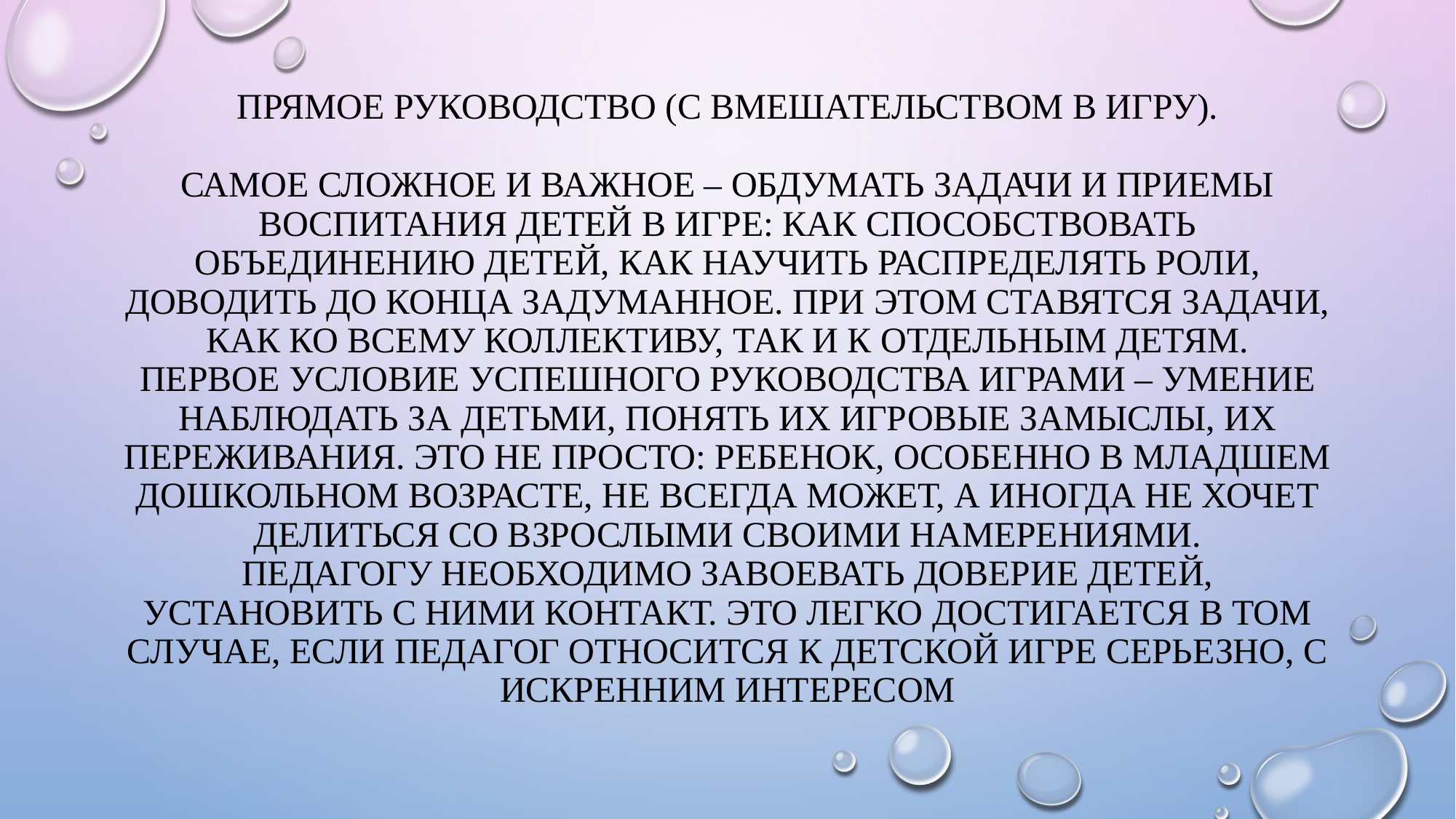

# Прямое руководство (с вмешательством в игру). Самое сложное и важное – обдумать задачи и приемы воспитания детей в игре: как способствовать объединению детей, как научить распределять роли, доводить до конца задуманное. При этом ставятся задачи, как ко всему коллективу, так и к отдельным детям. Первое условие успешного руководства играми – умение наблюдать за детьми, понять их игровые замыслы, их переживания. Это не просто: ребенок, особенно в младшем дошкольном возрасте, не всегда может, а иногда не хочет делиться со взрослыми своими намерениями. Педагогу необходимо завоевать доверие детей, установить с ними контакт. Это легко достигается в том случае, если педагог относится к детской игре серьезно, с искренним интересом